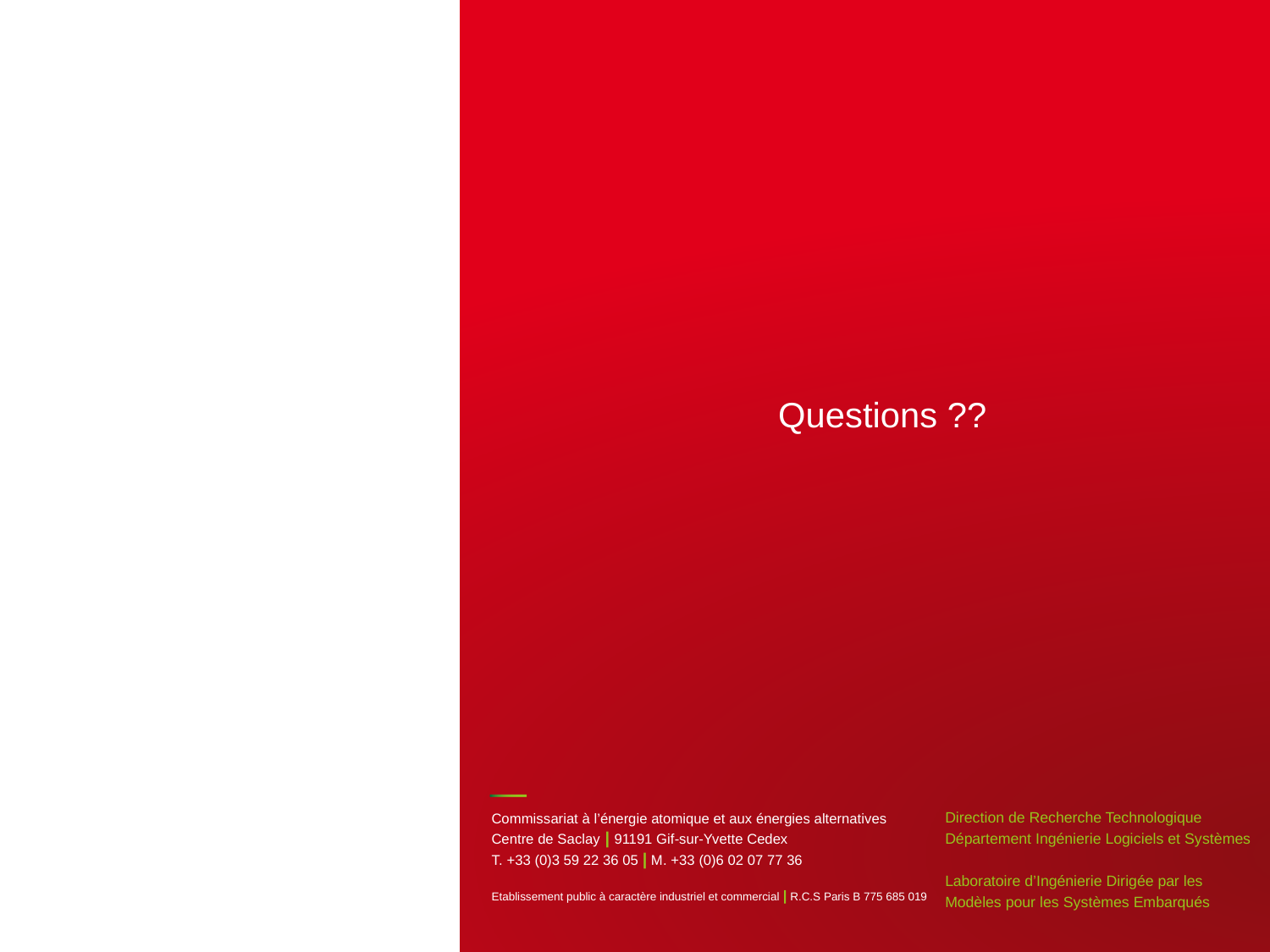

Questions ??
|  PAGE 39
Commissariat à l’énergie atomique et aux énergies alternatives
Centre de Saclay | 91191 Gif-sur-Yvette Cedex
T. +33 (0)3 59 22 36 05 | M. +33 (0)6 02 07 77 36
Etablissement public à caractère industriel et commercial | R.C.S Paris B 775 685 019
# Direction de Recherche Technologique Département Ingénierie Logiciels et Systèmes Laboratoire d’Ingénierie Dirigée par les Modèles pour les Systèmes Embarqués
CEA | 10 AVRIL 2012
15 octobre 2014